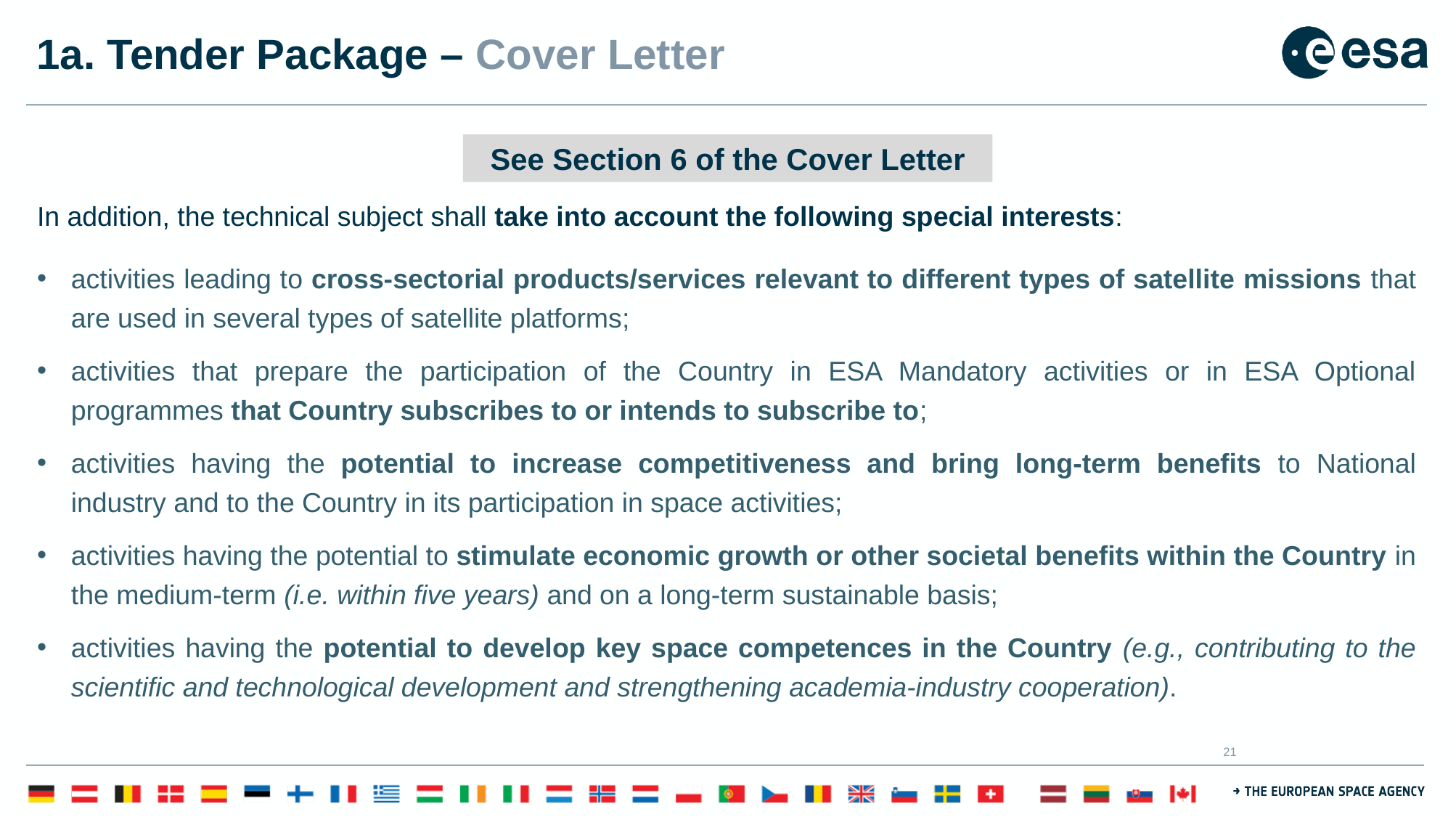

# 1a. Tender Package – Cover Letter

In addition, the technical subject shall take into account the following special interests:
activities leading to cross-sectorial products/services relevant to different types of satellite missions that are used in several types of satellite platforms;
activities that prepare the participation of the Country in ESA Mandatory activities or in ESA Optional programmes that Country subscribes to or intends to subscribe to;
activities having the potential to increase competitiveness and bring long-term benefits to National industry and to the Country in its participation in space activities;
activities having the potential to stimulate economic growth or other societal benefits within the Country in the medium-term (i.e. within five years) and on a long-term sustainable basis;
activities having the potential to develop key space competences in the Country (e.g., contributing to the scientific and technological development and strengthening academia-industry cooperation).

See Section 6 of the Cover Letter